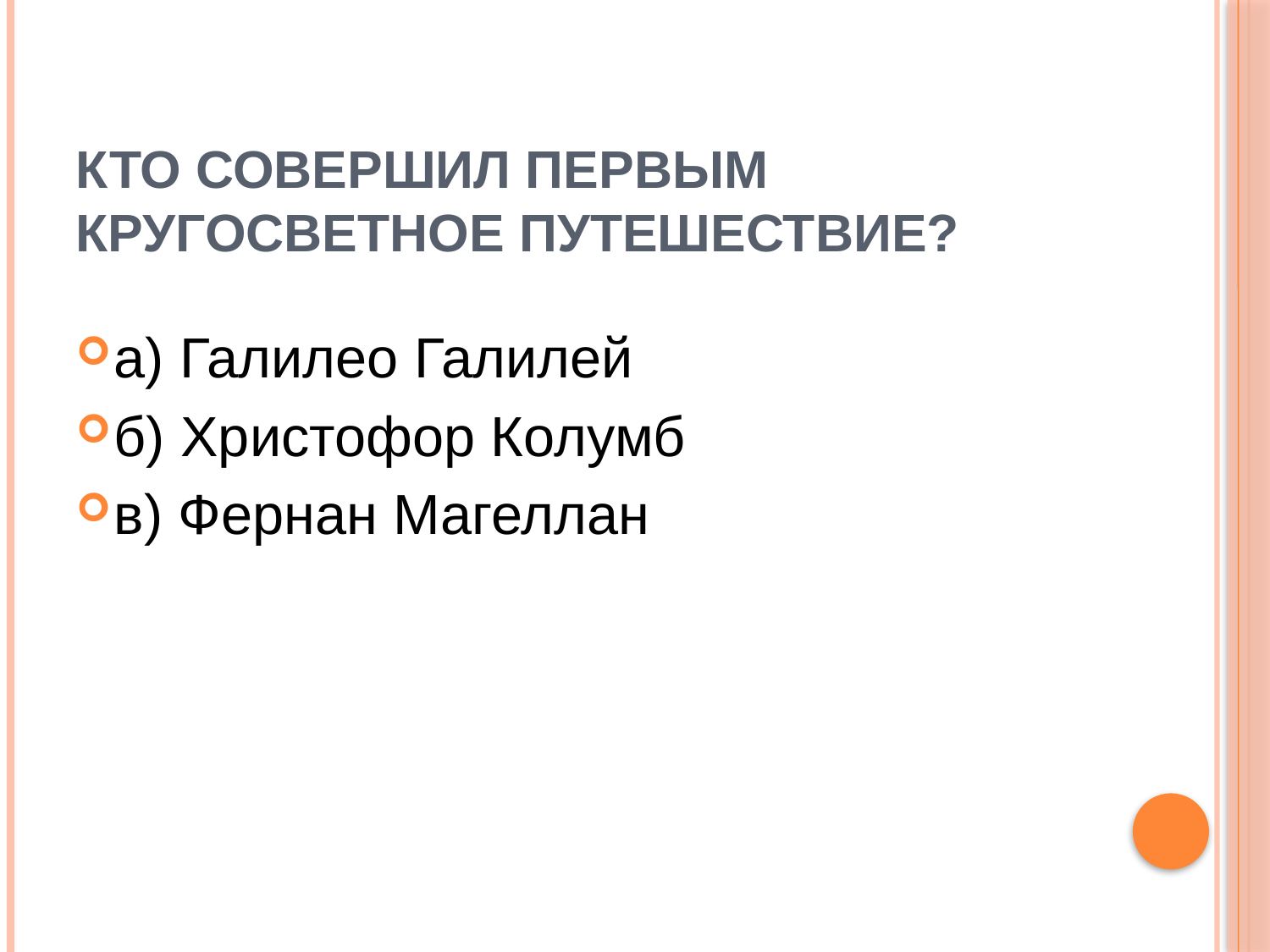

# Кто совершил первым кругосветное путешествие?
а) Галилео Галилей
б) Христофор Колумб
в) Фернан Магеллан